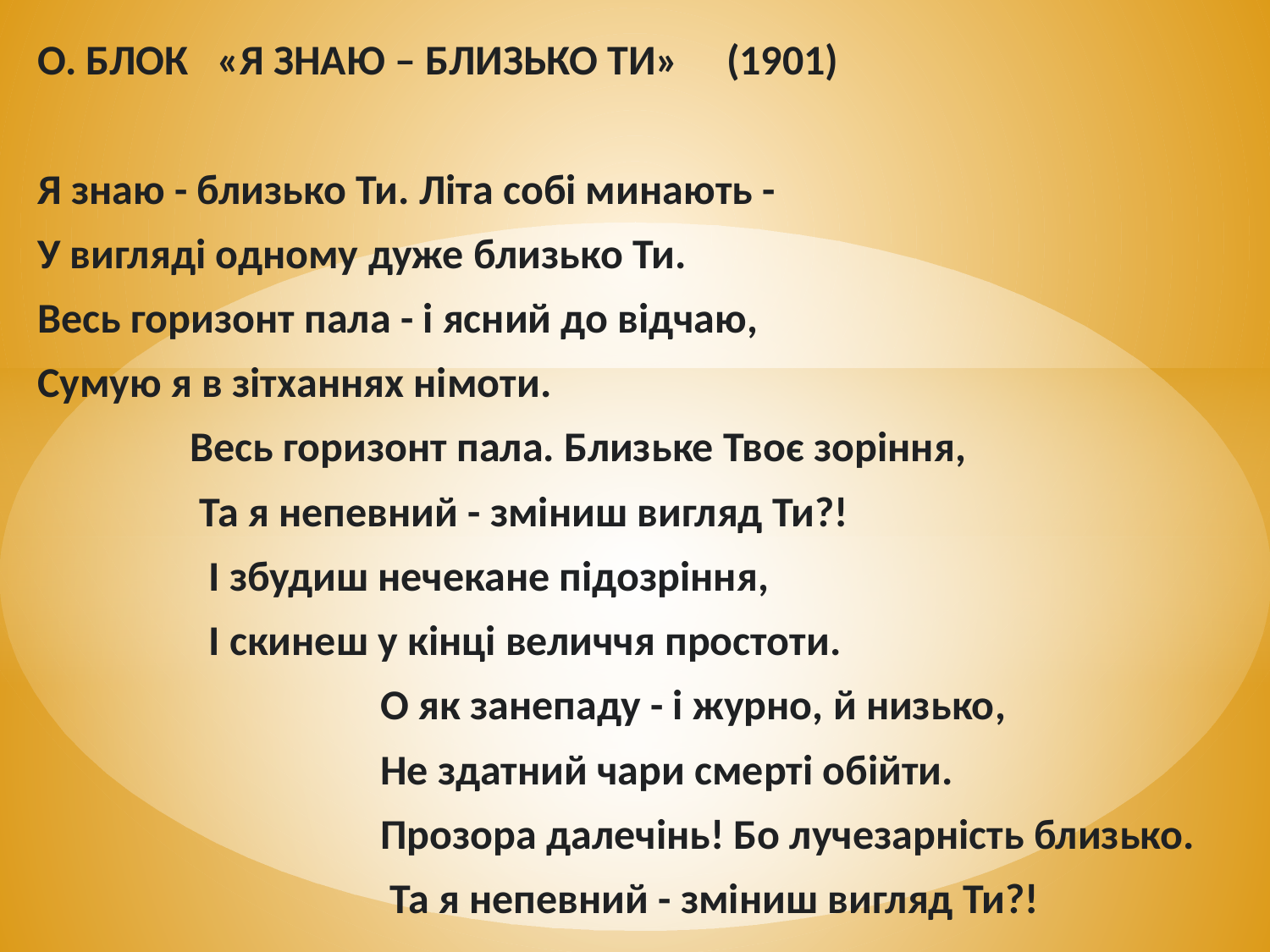

О. БЛОК   «Я ЗНАЮ – БЛИЗЬКО ТИ»     (1901)

Я знаю - близько Ти. Літа собі минають -
У вигляді одному дуже близько Ти.
Весь горизонт пала - і ясний до відчаю,
Сумую я в зітханнях німоти.
                Весь горизонт пала. Близьке Твоє зоріння,
                 Та я непевний - зміниш вигляд Ти?!
                  І збудиш нечекане підозріння,
                  І скинеш у кінці величчя простоти.
                                    О як занепаду - і журно, й низько,
                                    Не здатний чари смерті обійти.
                                    Прозора далечінь! Бо лучезарність близько.
                                     Та я непевний - зміниш вигляд Ти?!